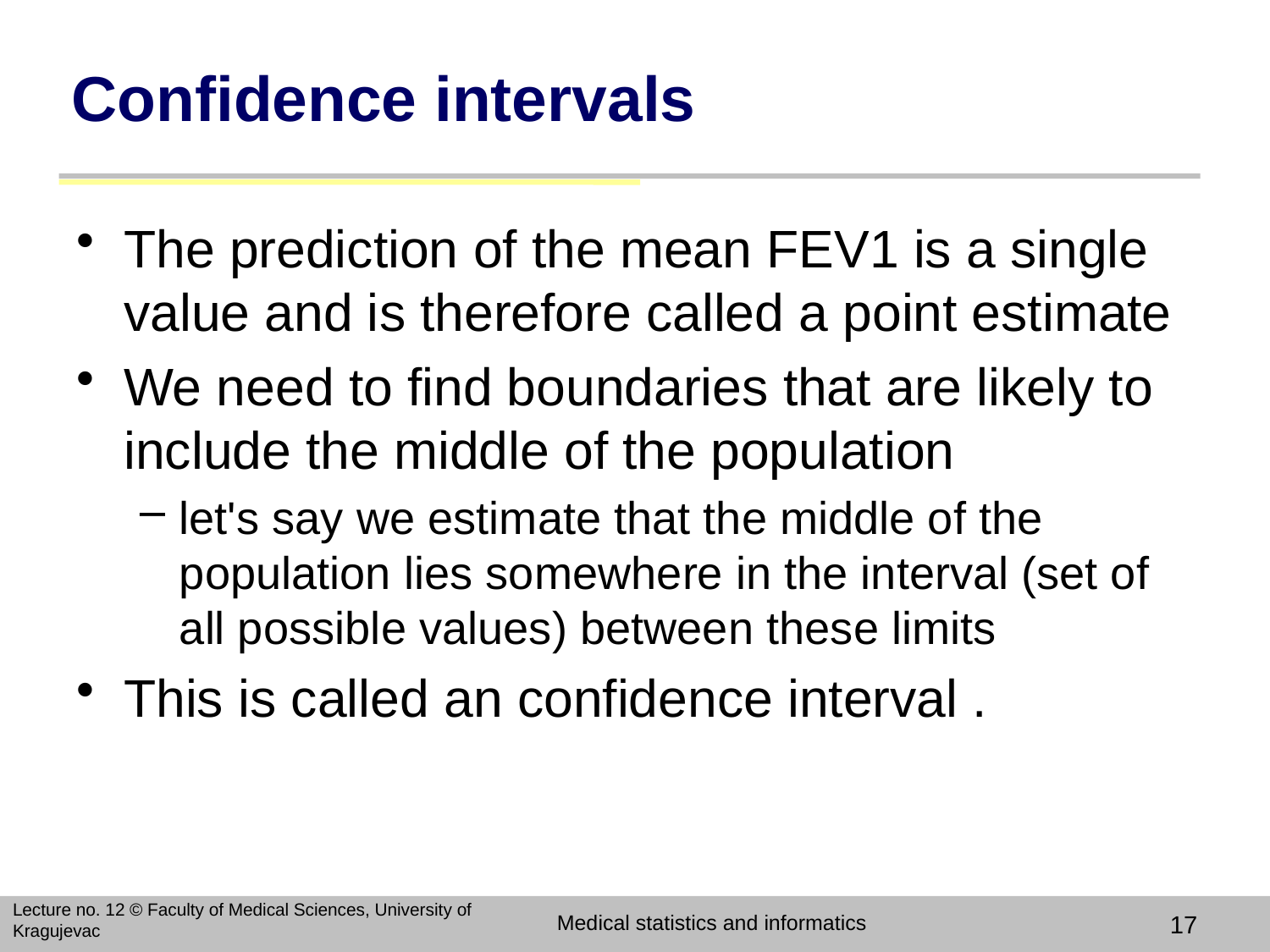

# Confidence intervals
The prediction of the mean FEV1 is a single value and is therefore called a point estimate
We need to find boundaries that are likely to include the middle of the population
let's say we estimate that the middle of the population lies somewhere in the interval (set of all possible values) between these limits
This is called an confidence interval .
Lecture no. 12 © Faculty of Medical Sciences, University of Kragujevac
Medical statistics and informatics
17